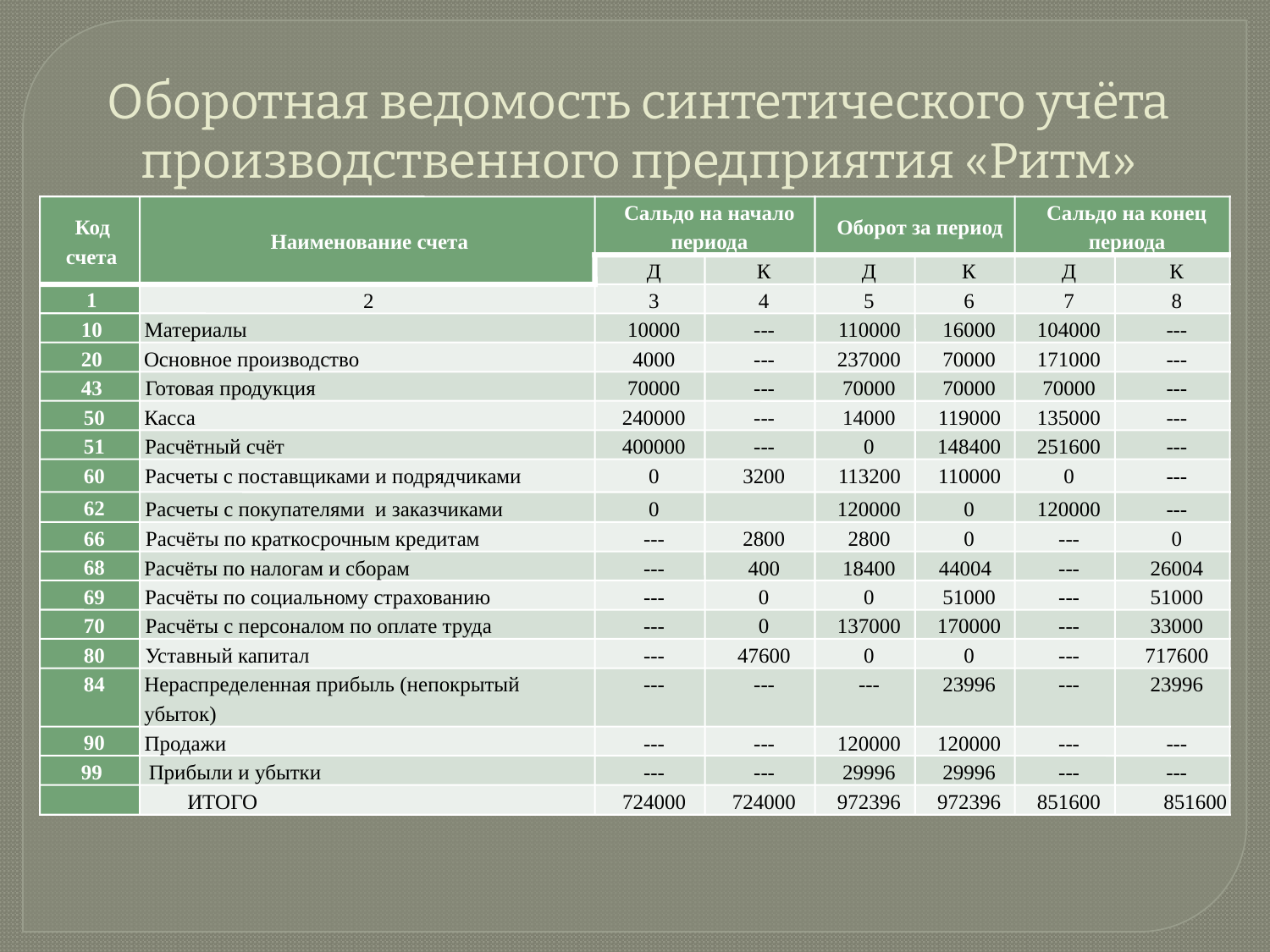

# Оборотная ведомость синтетического учёта производственного предприятия «Ритм»

Сальдо на начало
Сальдо на конец
Код
Оборот за период
Наименование счета
периода
периода
счета

Д
К
Д
К
Д
К

1

2
3
4
5
6
7
8

10
Материалы
10000
---
110000
16000
104000
---

20
Основное производство
4000
---
237000
70000
171000
---

43
Готовая продукция
70000
---
70000
70000
70000
---

50
Касса
240000
---
14000
119000
135000
---

51
Расчётный счёт
400000
---
0
148400
251600
---

60
Расчеты с поставщиками и подрядчиками
0
3200
113200
110000
0
---

62
Расчеты с покупателями  и заказчиками
0
120000
0
120000
---

66
Расчёты по краткосрочным кредитам
---
2800
2800
0
---
0

68
Расчёты по налогам и сборам
---
400
18400
44004
---
26004

69
Расчёты по социальному страхованию
---
0
0
51000
---
51000

70
Расчёты с персоналом по оплате труда
---
0
137000
170000
---
33000

80
Уставный капитал
---
47600
0
0
---
717600

84
Нераспределенная прибыль (непокрытый
---
---
---
23996
---
23996
убыток)

90
Продажи
---
---
120000
120000
---
---

99
Прибыли и убытки
---
---
29996
29996
---
---

ИТОГО
724000
724000
972396
972396
851600
851600